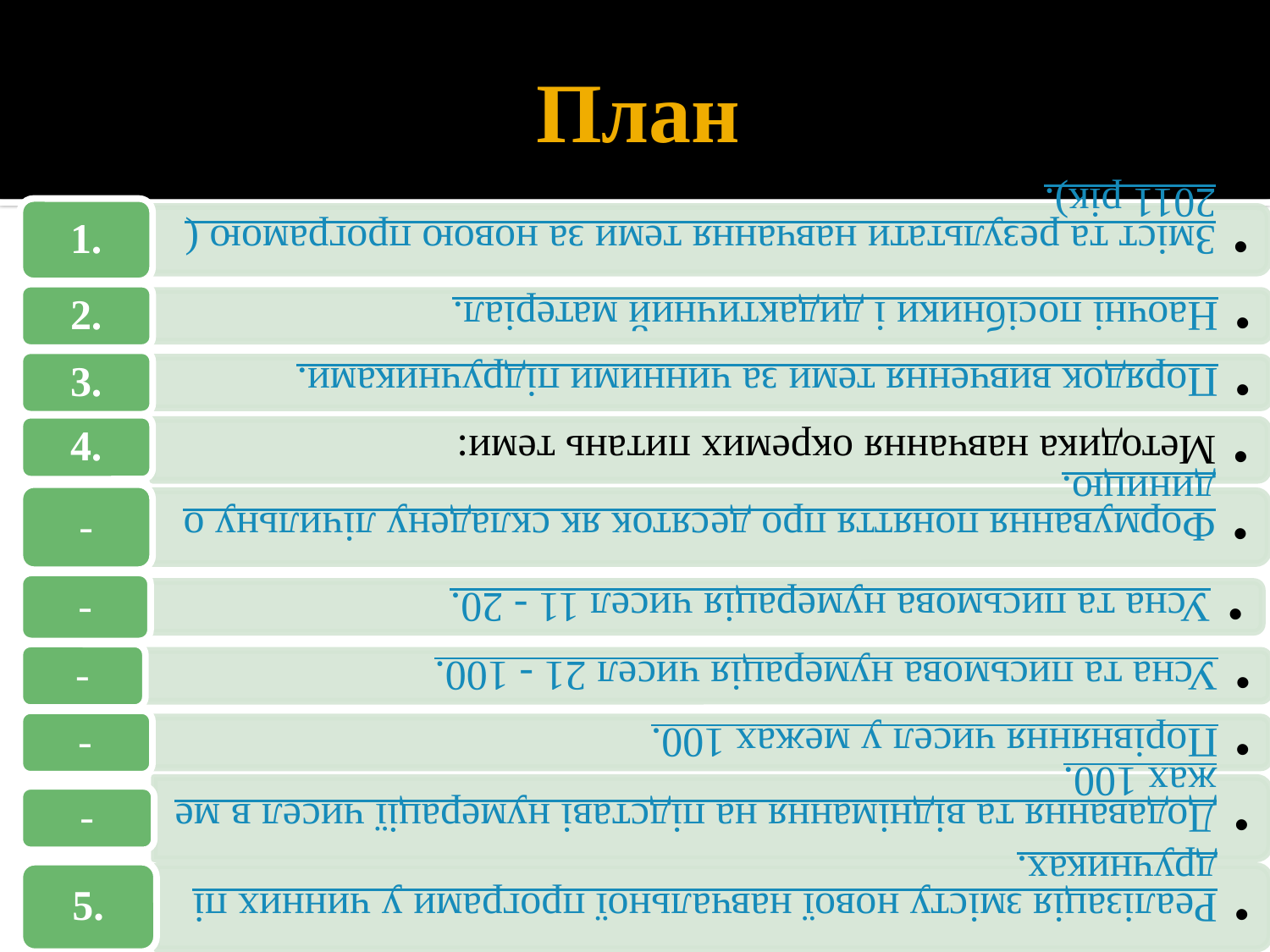

# План
Зміст та результати навчання теми за новою програмою (2011 рік).
1.
Наочні посібники і дидактичний матеріал.
2.
Порядок вивчення теми за чинними підручниками.
3.
Методика навчання окремих питань теми:
4.
Формування поняття про десяток як складену лічильну одиницю.
-
Усна та письмова нумерація чисел 11 - 20.
-
Усна та письмова нумерація чисел 21 - 100.
-
Порівняння чисел у межах 100.
    -
Додавання та віднімання на підставі нумерації чисел в межах 100.
-
Реалізація змісту нової навчальної програми у чинних підручниках.
5.